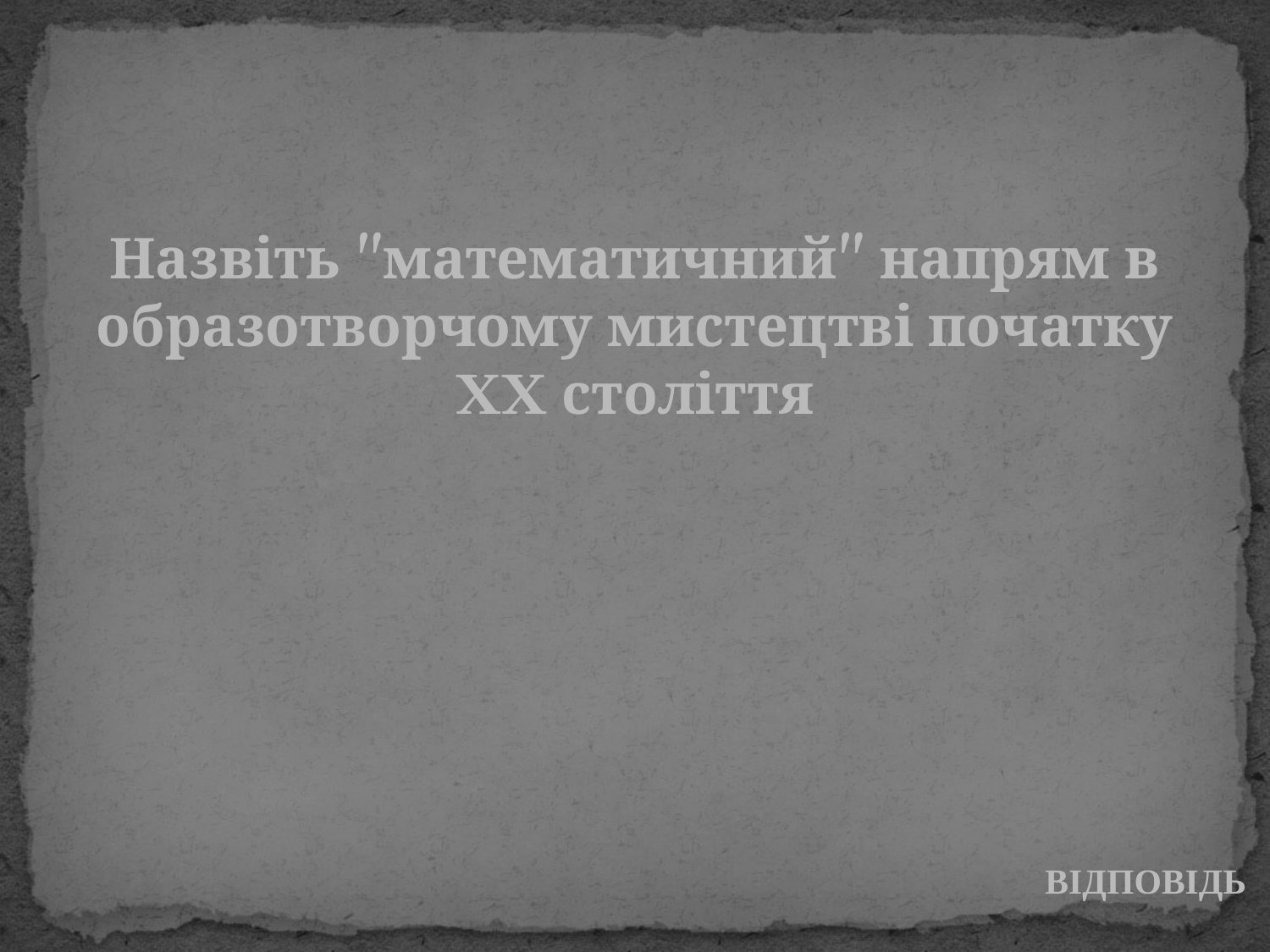

Назвіть "математичний" напрям в образотворчому мистецтві початку XX століття
ВІДПОВІДЬ